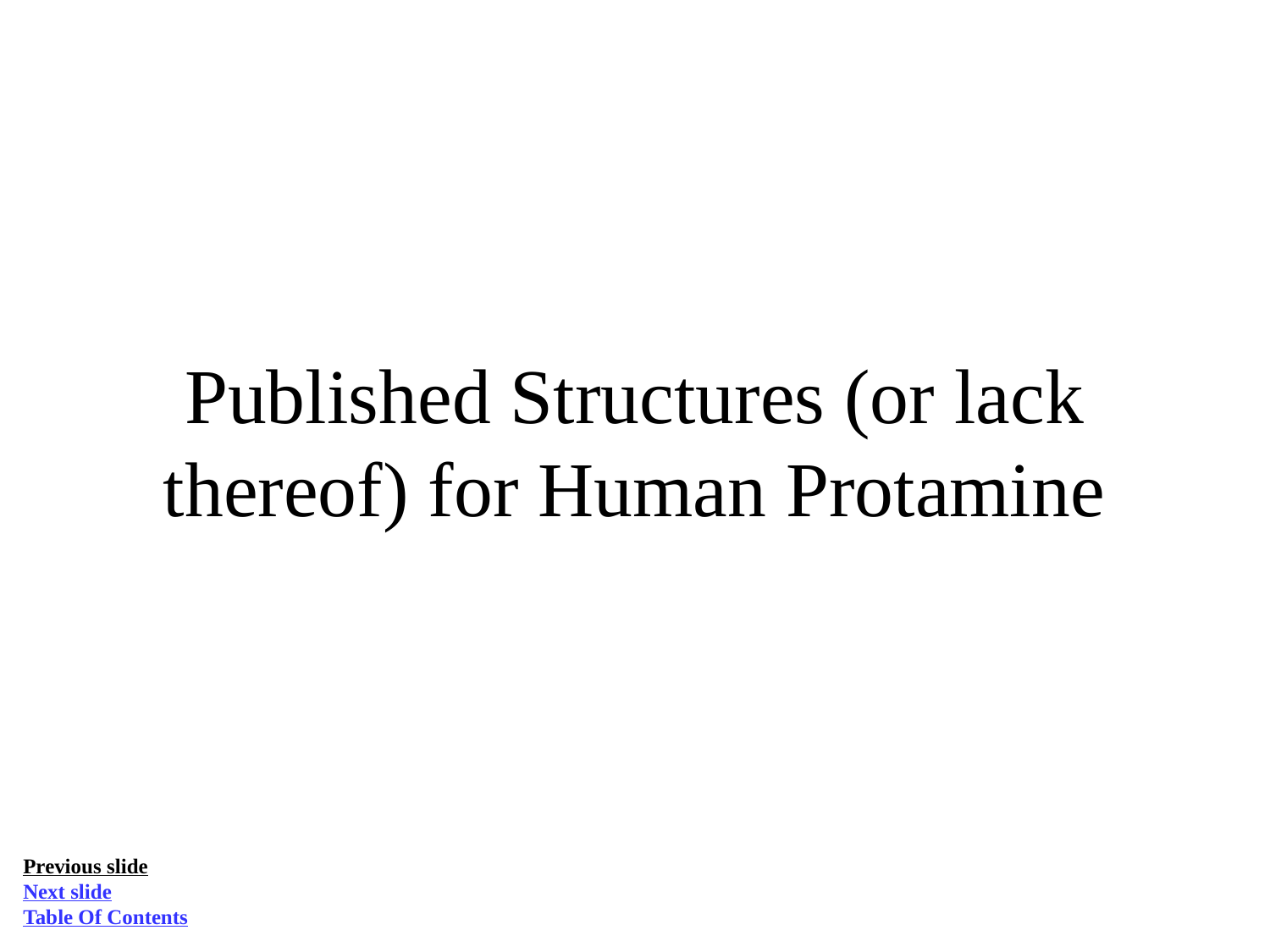

Published Structures (or lack thereof) for Human Protamine
Previous slide
Next slide
Table Of Contents